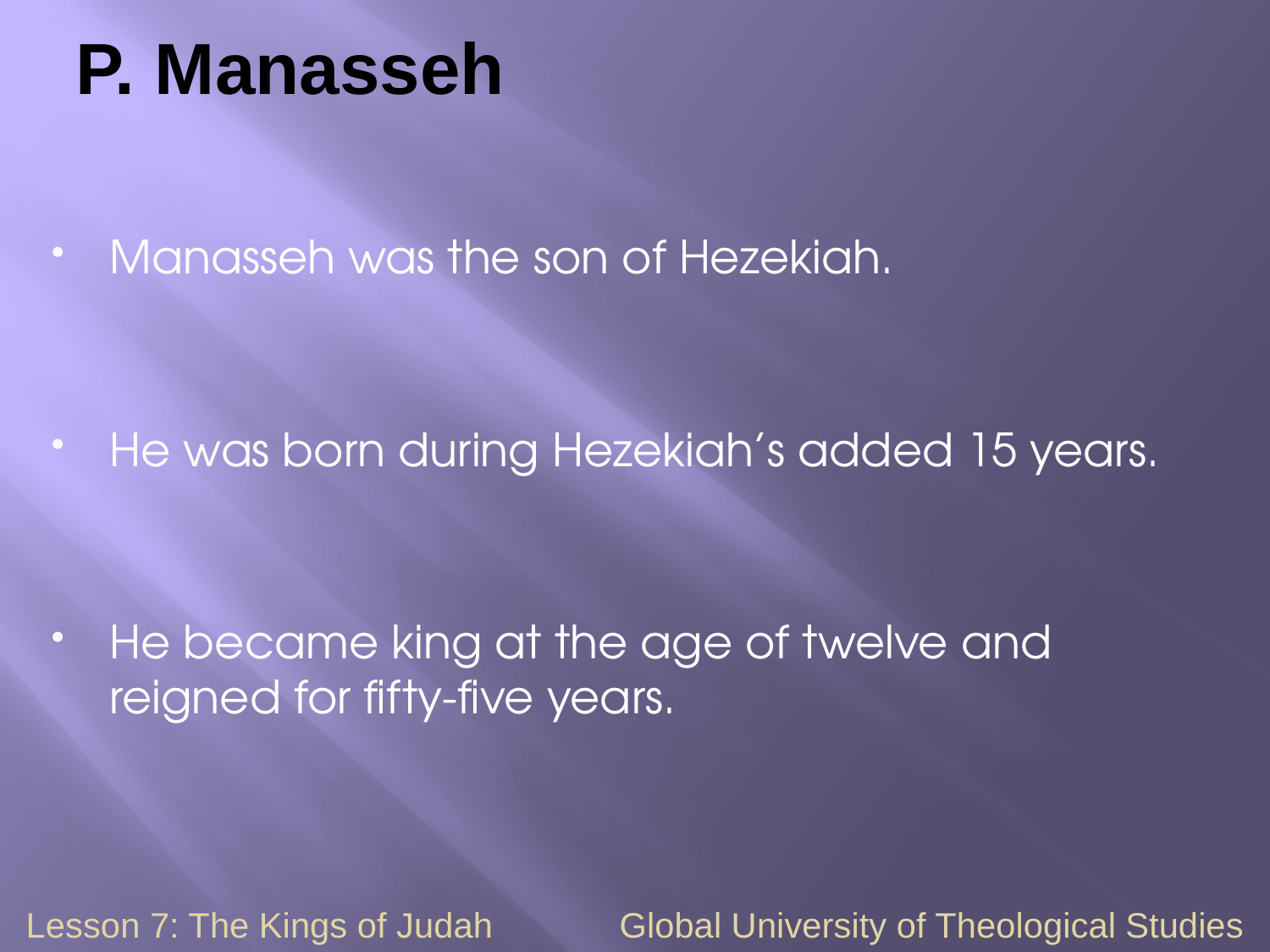

# P. Manasseh
Manasseh was the son of Hezekiah.

He was born during Hezekiah’s added 15 years.

He became king at the age of twelve and reigned for fifty-five years.
Lesson 7: The Kings of Judah             Global University of Theological Studies